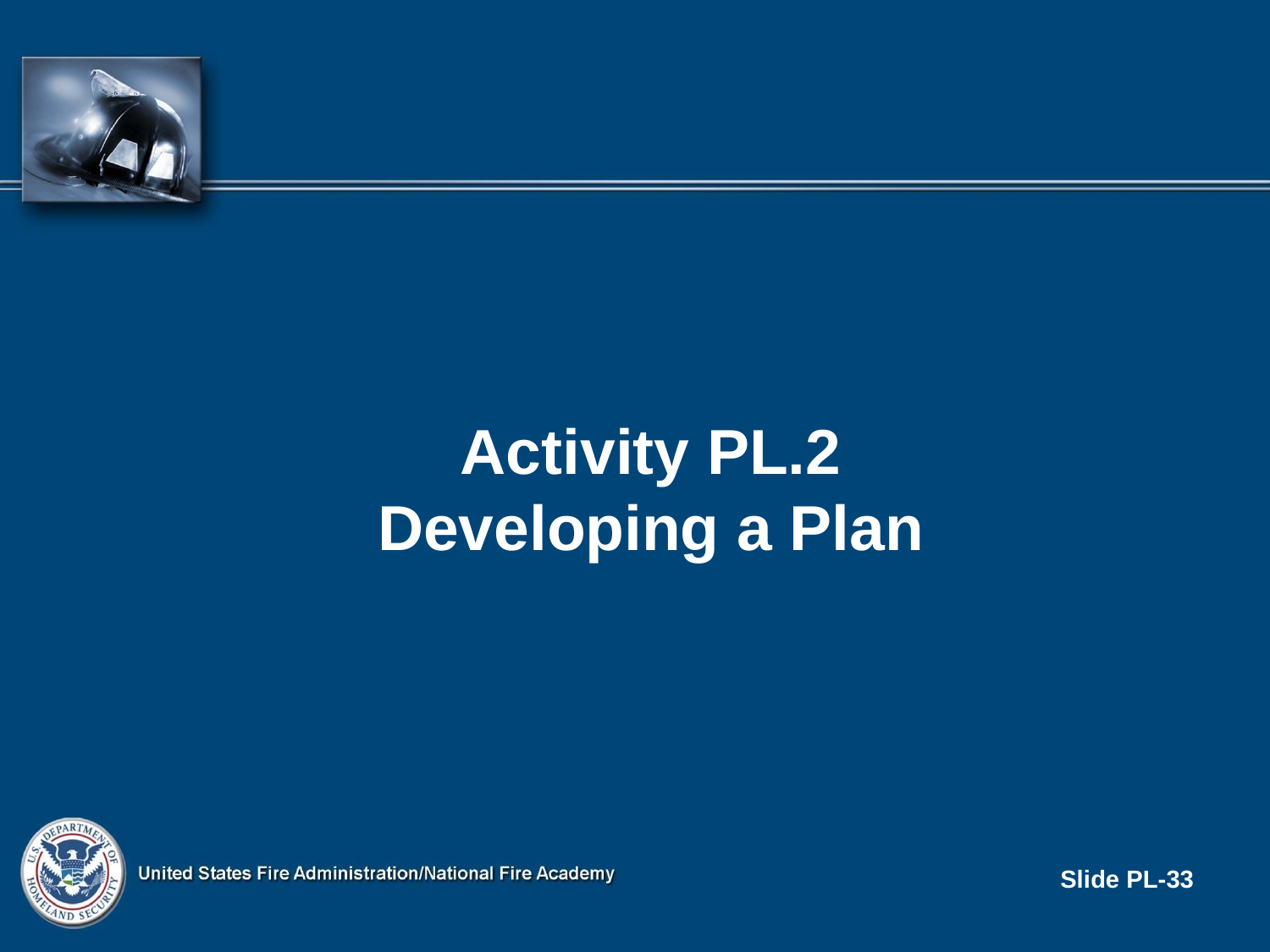

Activity PL.2
Developing a Plan
Slide PL-33